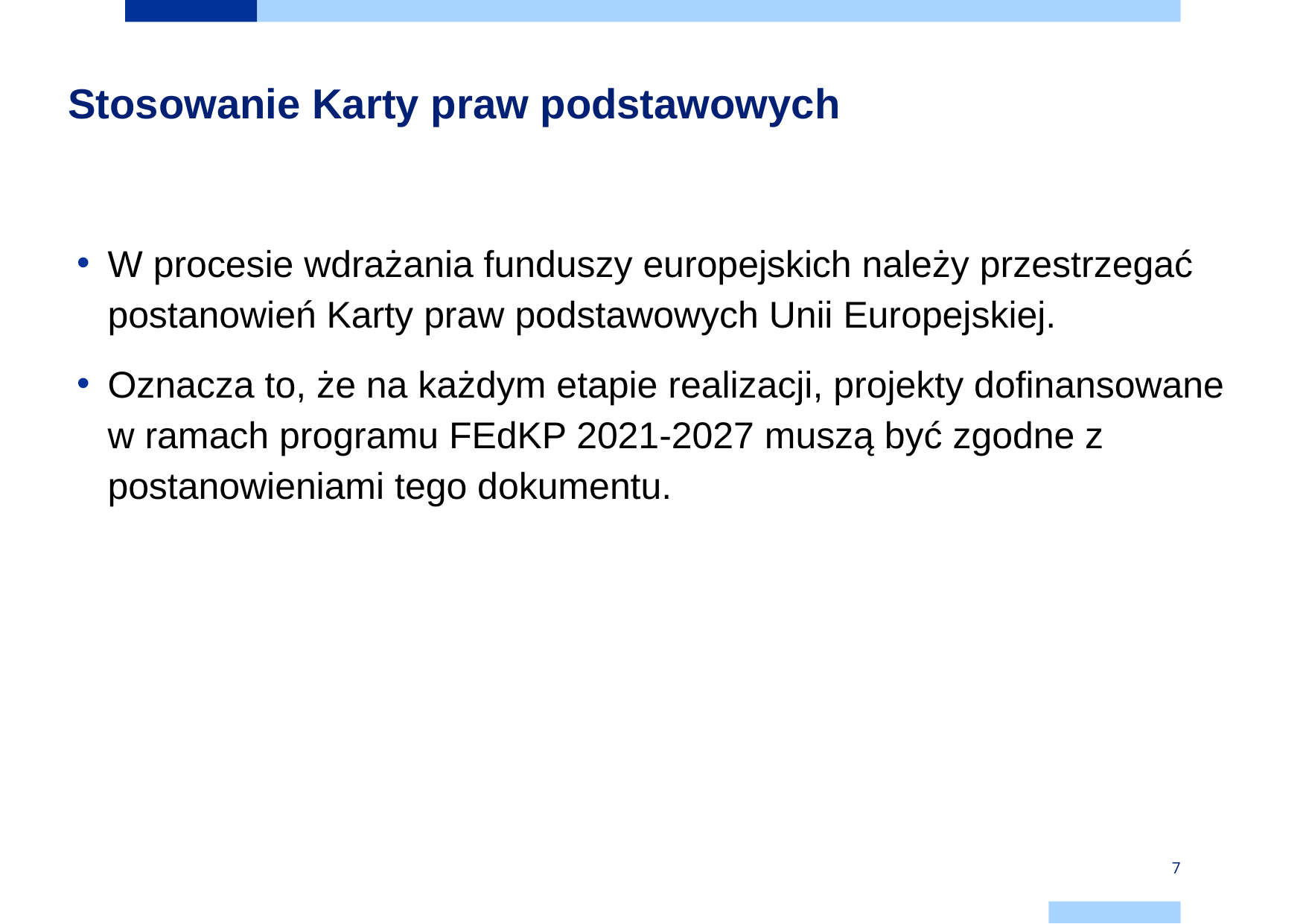

# Stosowanie Karty praw podstawowych
W procesie wdrażania funduszy europejskich należy przestrzegać postanowień Karty praw podstawowych Unii Europejskiej.
Oznacza to, że na każdym etapie realizacji, projekty dofinansowane w ramach programu FEdKP 2021-2027 muszą być zgodne z postanowieniami tego dokumentu.
7